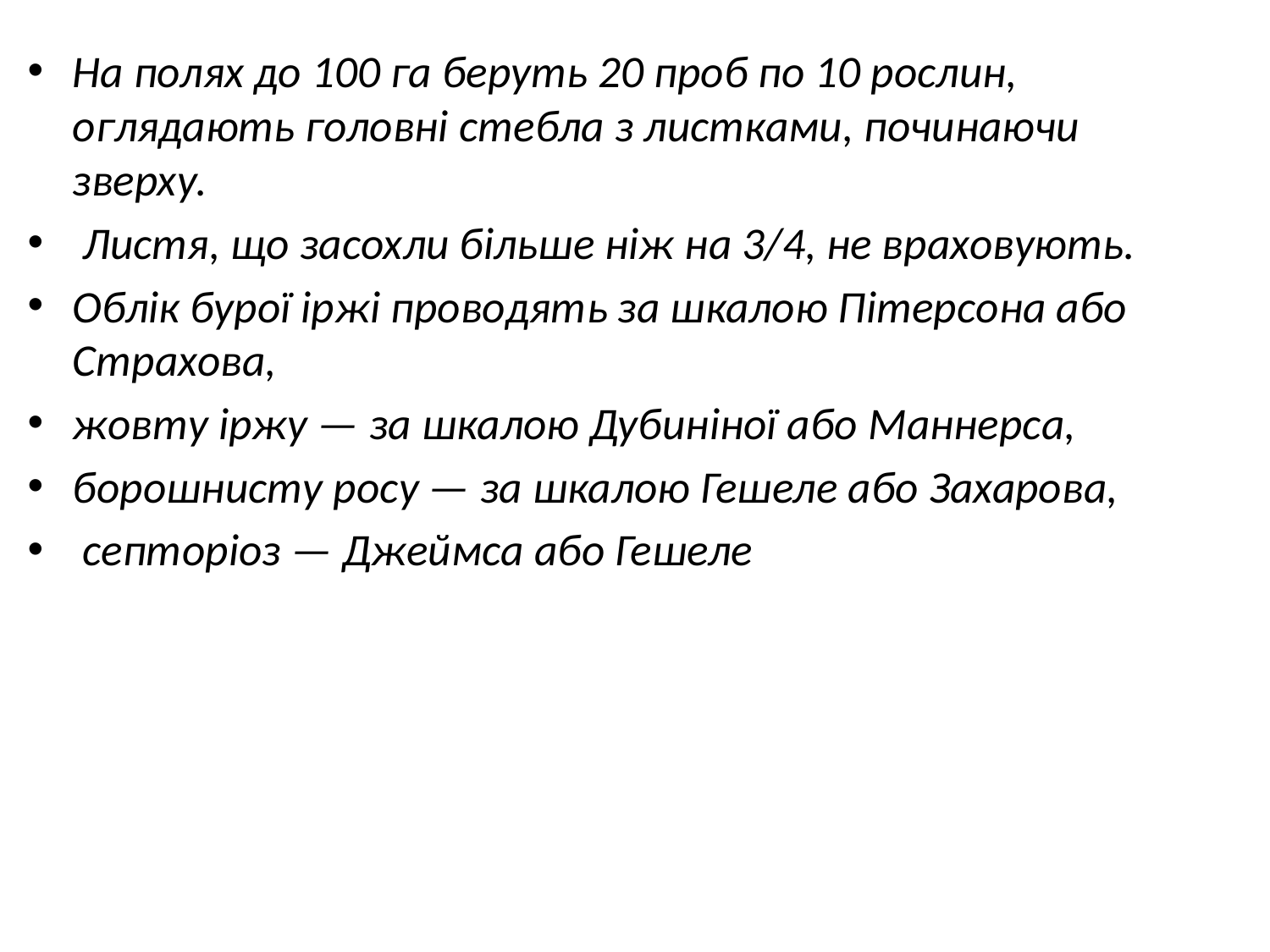

На полях до 100 га беруть 20 проб по 10 рослин, оглядають головні стебла з листками, починаючи зверху.
 Листя, що засохли більше ніж на 3/4, не враховують.
Облік бурої іржі проводять за шкалою Пітерсона або Страхова,
жовту іржу — за шкалою Дубиніної або Маннерса,
борошнисту росу — за шкалою Гешеле або Захарова,
 септоріоз — Джеймса або Гешеле